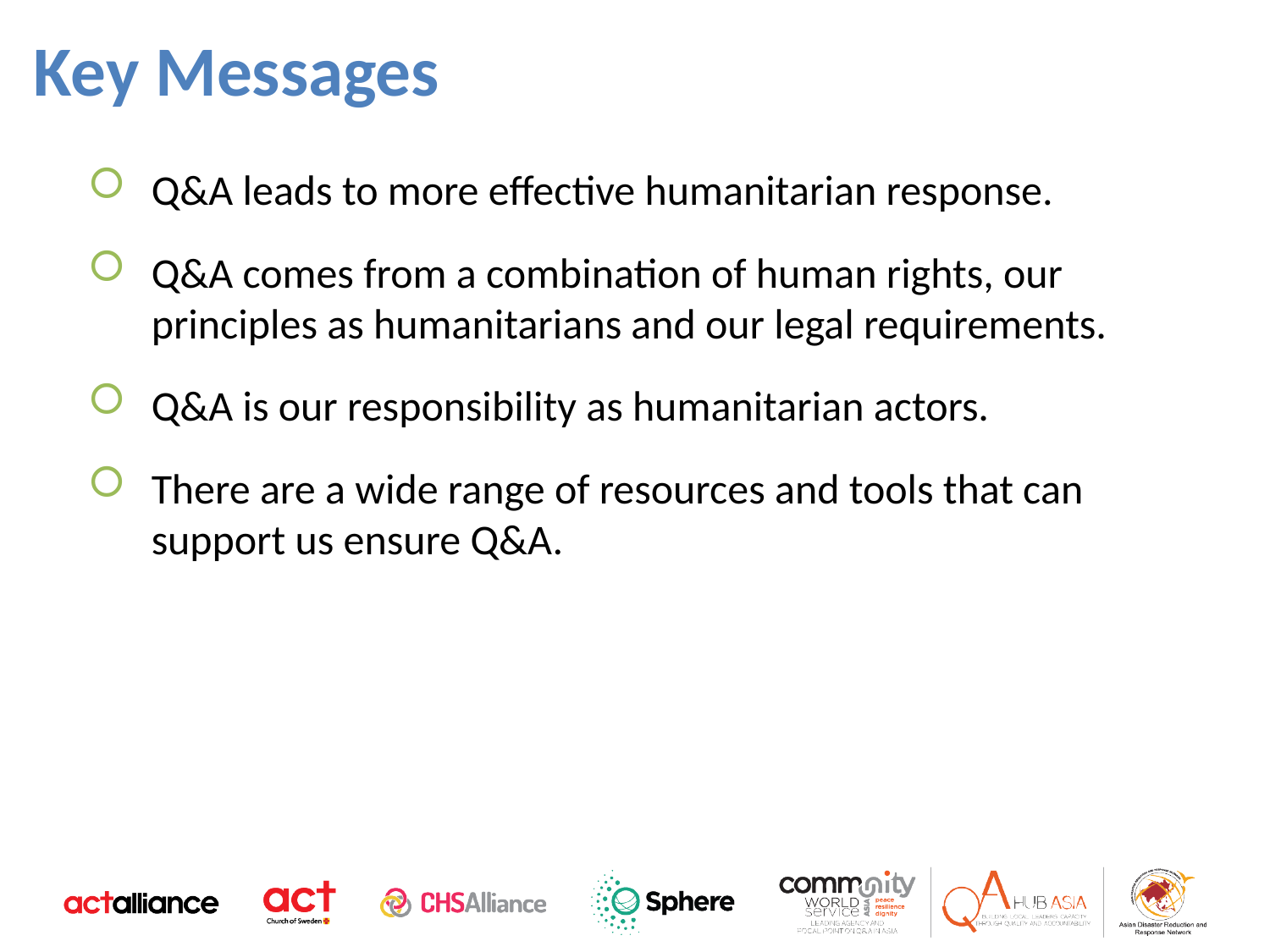

Key Messages
Q&A leads to more effective humanitarian response.
Q&A comes from a combination of human rights, our principles as humanitarians and our legal requirements.
Q&A is our responsibility as humanitarian actors.
There are a wide range of resources and tools that can support us ensure Q&A.